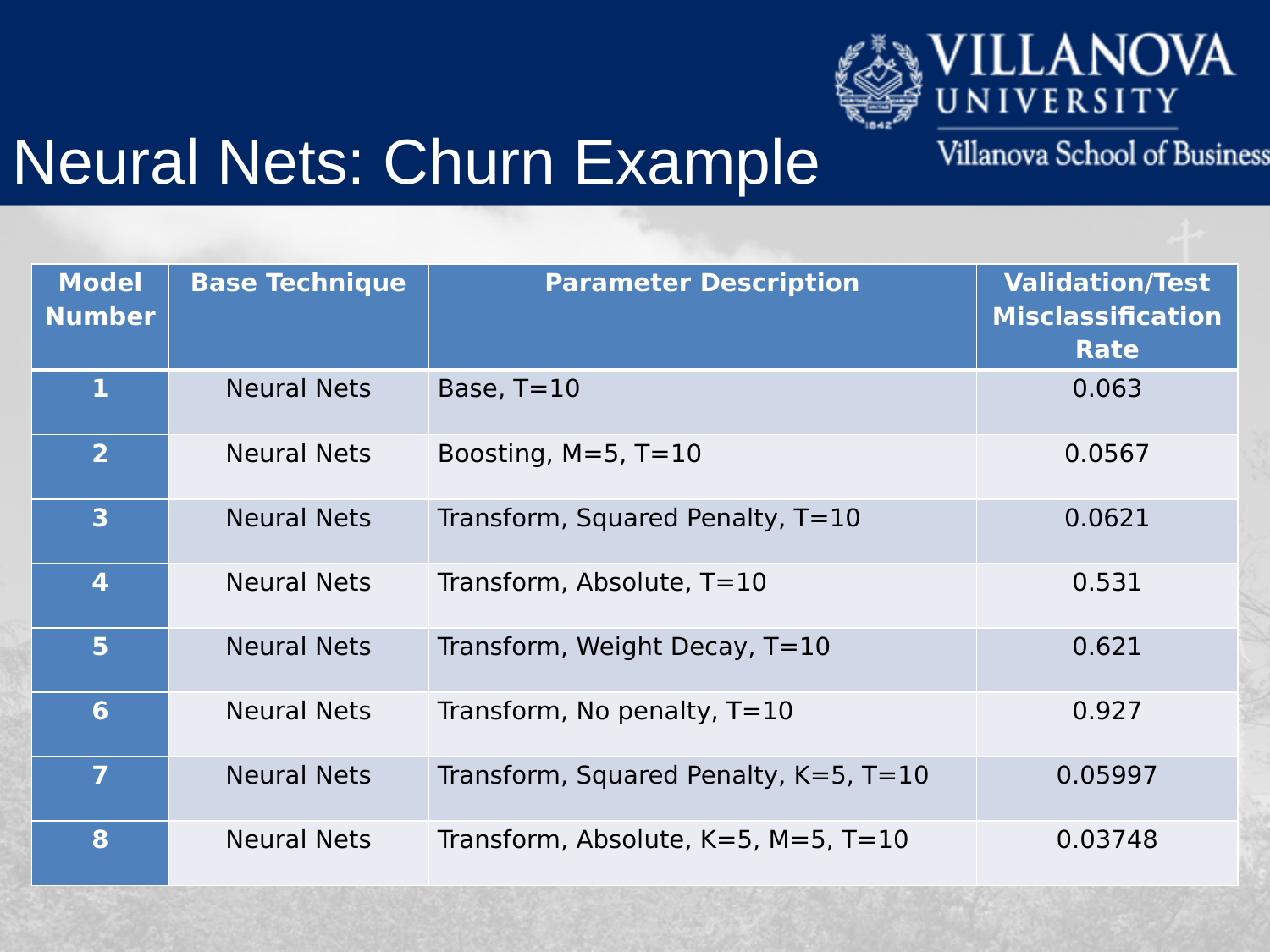

Neural Nets: Churn Example

| Model Number | Base Technique | Parameter Description | Validation/Test Misclassification Rate |
| --- | --- | --- | --- |
| 1 | Neural Nets | Base, T=10 | 0.063 |
| 2 | Neural Nets | Boosting, M=5, T=10 | 0.0567 |
| 3 | Neural Nets | Transform, Squared Penalty, T=10 | 0.0621 |
| 4 | Neural Nets | Transform, Absolute, T=10 | 0.531 |
| 5 | Neural Nets | Transform, Weight Decay, T=10 | 0.621 |
| 6 | Neural Nets | Transform, No penalty, T=10 | 0.927 |
| 7 | Neural Nets | Transform, Squared Penalty, K=5, T=10 | 0.05997 |
| 8 | Neural Nets | Transform, Absolute, K=5, M=5, T=10 | 0.03748 |